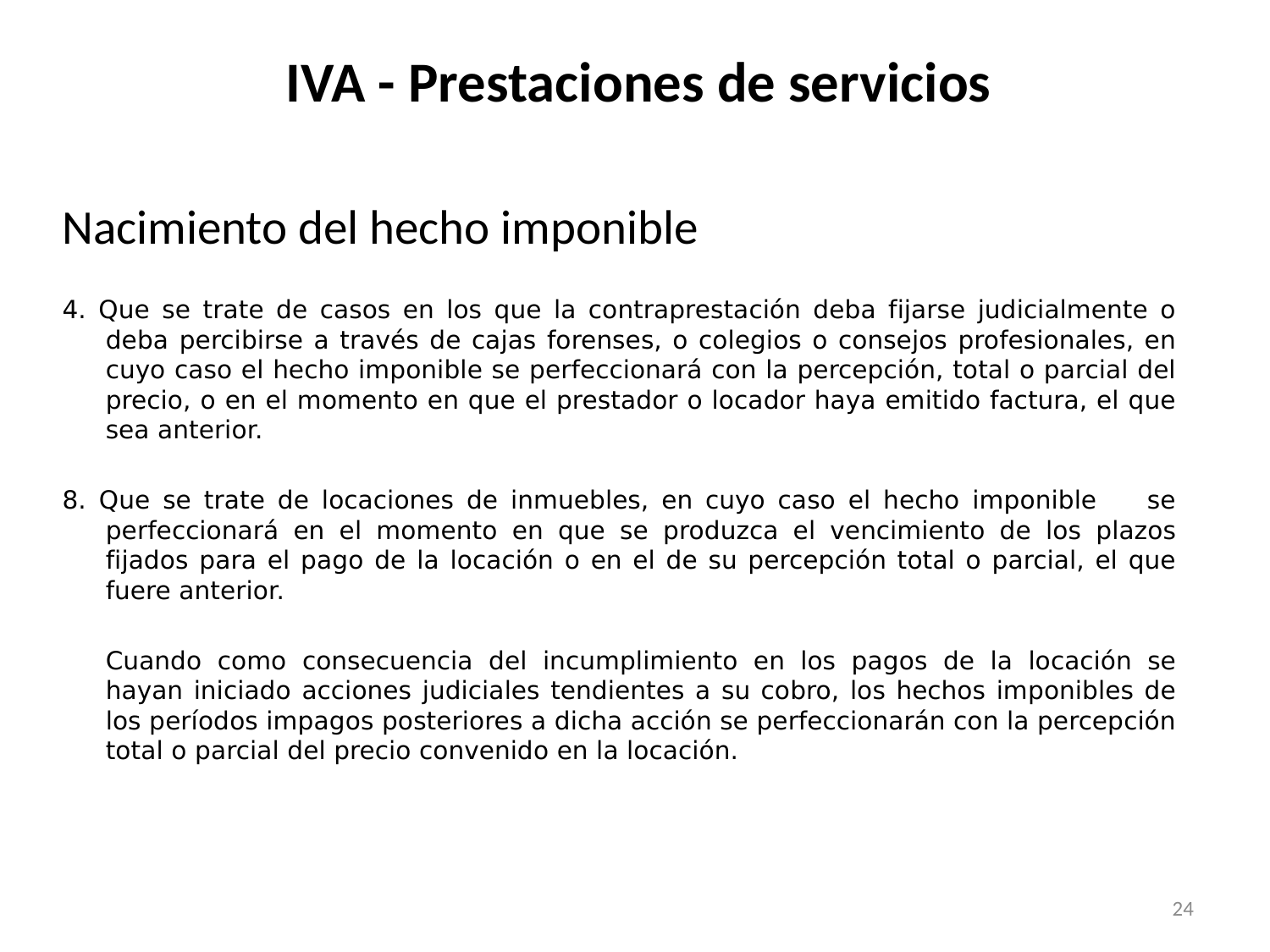

# IVA - Prestaciones de servicios

Nacimiento del hecho imponible

4. Que se trate de casos en los que la contraprestación deba fijarse judicialmente o deba percibirse a través de cajas forenses, o colegios o consejos profesionales, en cuyo caso el hecho imponible se perfeccionará con la percepción, total o parcial del precio, o en el momento en que el prestador o locador haya emitido factura, el que sea anterior.

8. Que se trate de locaciones de inmuebles, en cuyo caso el hecho imponible    se perfeccionará en el momento en que se produzca el vencimiento de los plazos fijados para el pago de la locación o en el de su percepción total o parcial, el que fuere anterior.

	Cuando como consecuencia del incumplimiento en los pagos de la locación se hayan iniciado acciones judiciales tendientes a su cobro, los hechos imponibles de los períodos impagos posteriores a dicha acción se perfeccionarán con la percepción total o parcial del precio convenido en la locación.

24